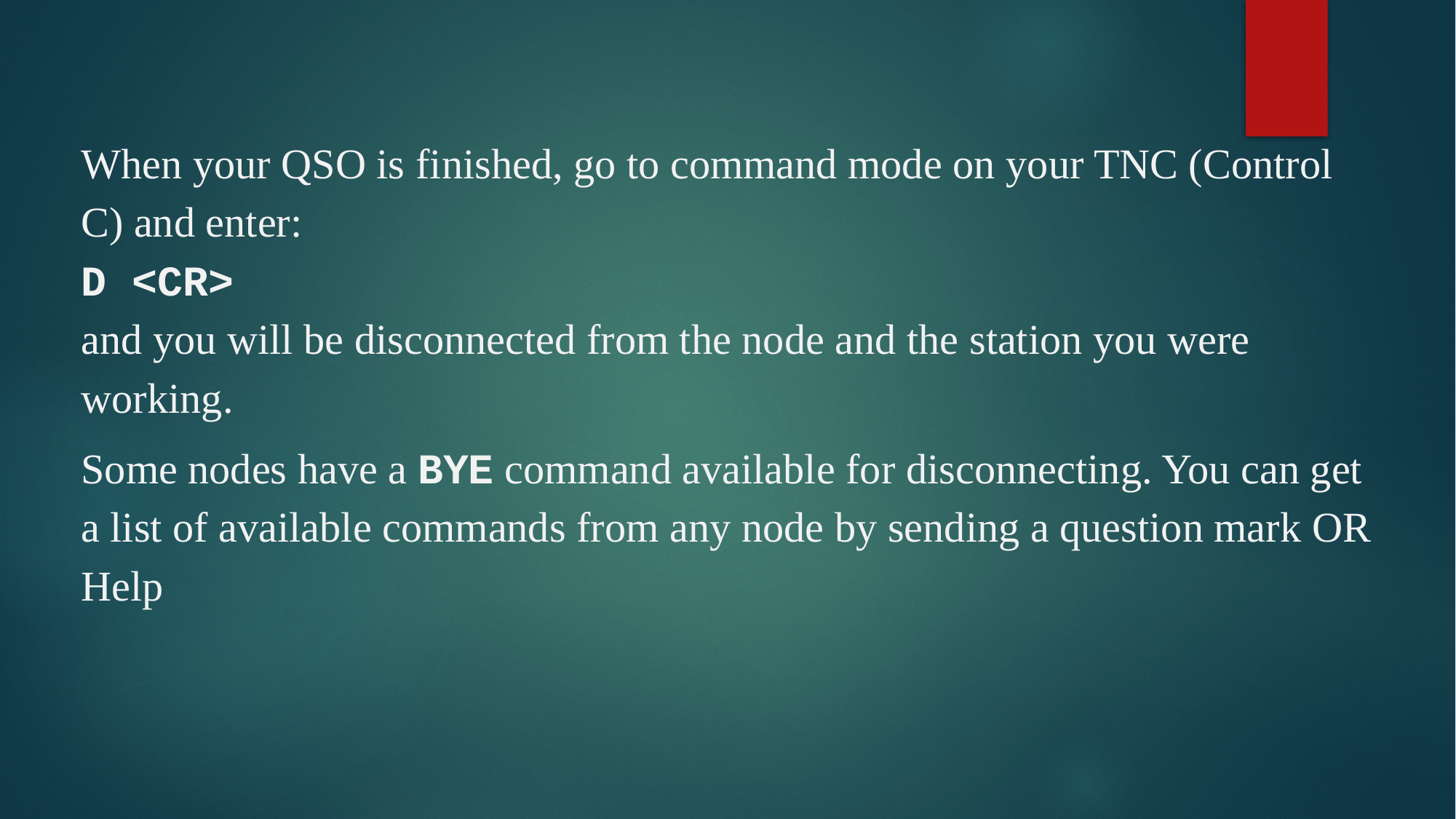

When your QSO is finished, go to command mode on your TNC (Control C) and enter:
D <CR>
and you will be disconnected from the node and the station you were working.
Some nodes have a BYE command available for disconnecting. You can get a list of available commands from any node by sending a question mark OR Help